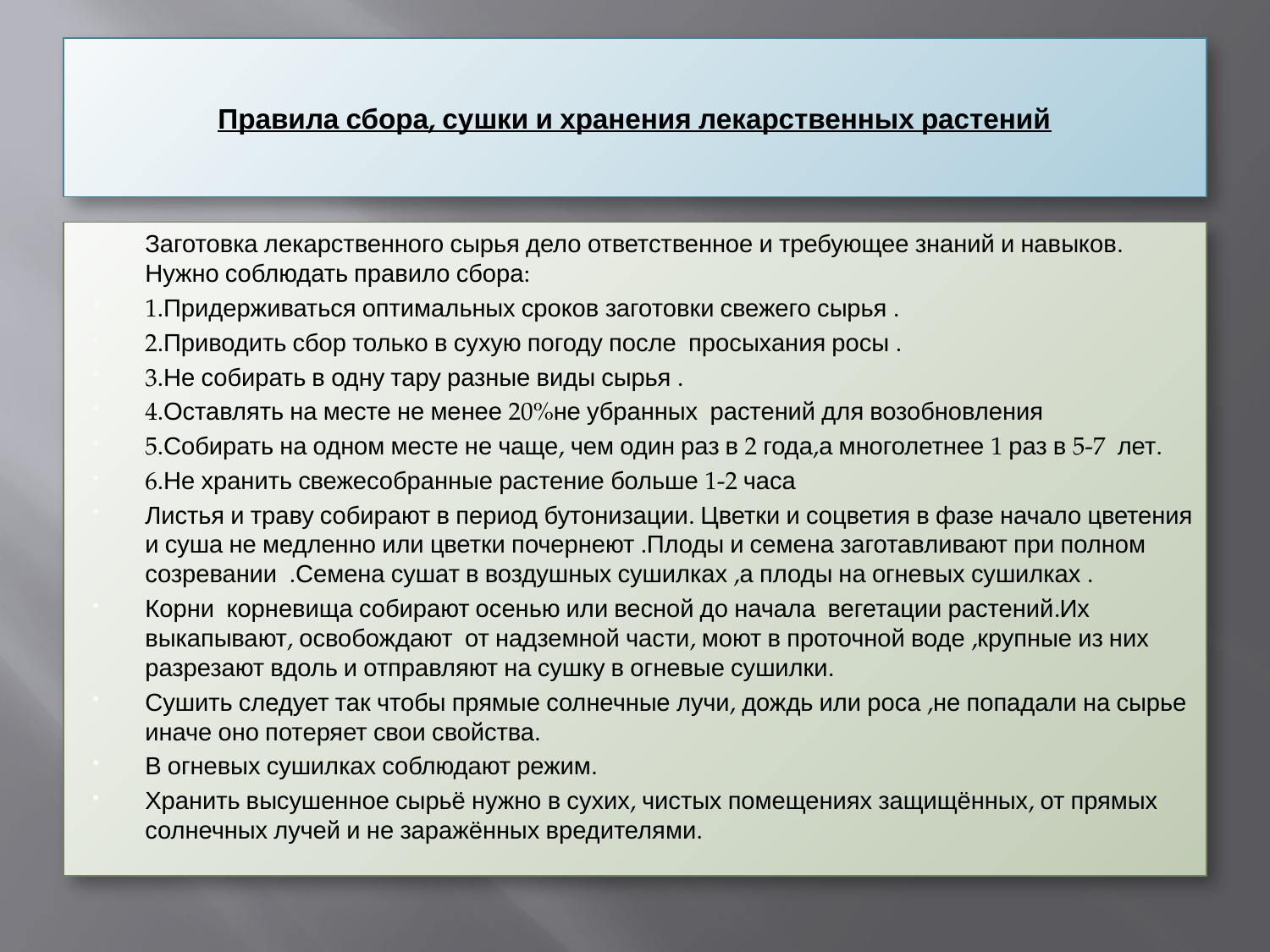

# Правила сбора, сушки и хранения лекарственных растений
Заготовка лекарственного сырья дело ответственное и требующее знаний и навыков. Нужно соблюдать правило сбора:
1.Придерживаться оптимальных сроков заготовки свежего сырья .
2.Приводить сбор только в сухую погоду после  просыхания росы .
3.Не собирать в одну тару разные виды сырья .
4.Оставлять на месте не менее 20%не убранных  растений для возобновления
5.Собирать на одном месте не чаще, чем один раз в 2 года,а многолетнее 1 раз в 5-7  лет.
6.Не хранить свежесобранные растение больше 1-2 часа
Листья и траву собирают в период бутонизации. Цветки и соцветия в фазе начало цветения и суша не медленно или цветки почернеют .Плоды и семена заготавливают при полном созревании  .Семена сушат в воздушных сушилках ,а плоды на огневых сушилках .
Корни  корневища собирают осенью или весной до начала  вегетации растений.Их выкапывают, освобождают  от надземной части, моют в проточной воде ,крупные из них разрезают вдоль и отправляют на сушку в огневые сушилки.
Сушить следует так чтобы прямые солнечные лучи, дождь или роса ,не попадали на сырье иначе оно потеряет свои свойства.
В огневых сушилках соблюдают режим.
Хранить высушенное сырьё нужно в сухих, чистых помещениях защищённых, от прямых солнечных лучей и не заражённых вредителями.